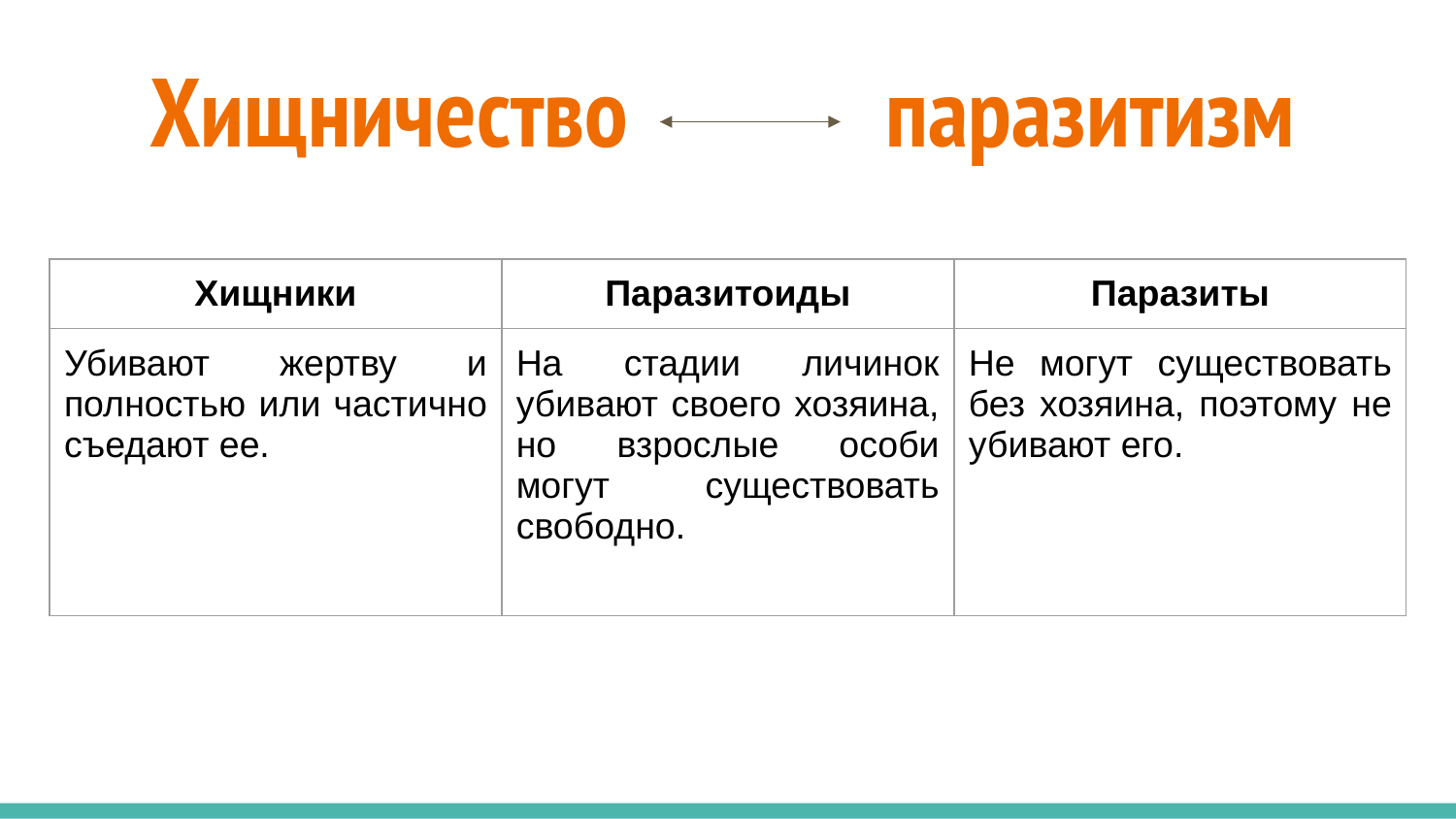

# Хищничество             паразитизм
| Хищники | Паразитоиды | Паразиты |
| --- | --- | --- |
| Убивают жертву и полностью или частично съедают ее. | На стадии личинок убивают своего хозяина, но взрослые особи могут существовать свободно. | Не могут существовать без хозяина, поэтому не убивают его. |
|  |  |  |